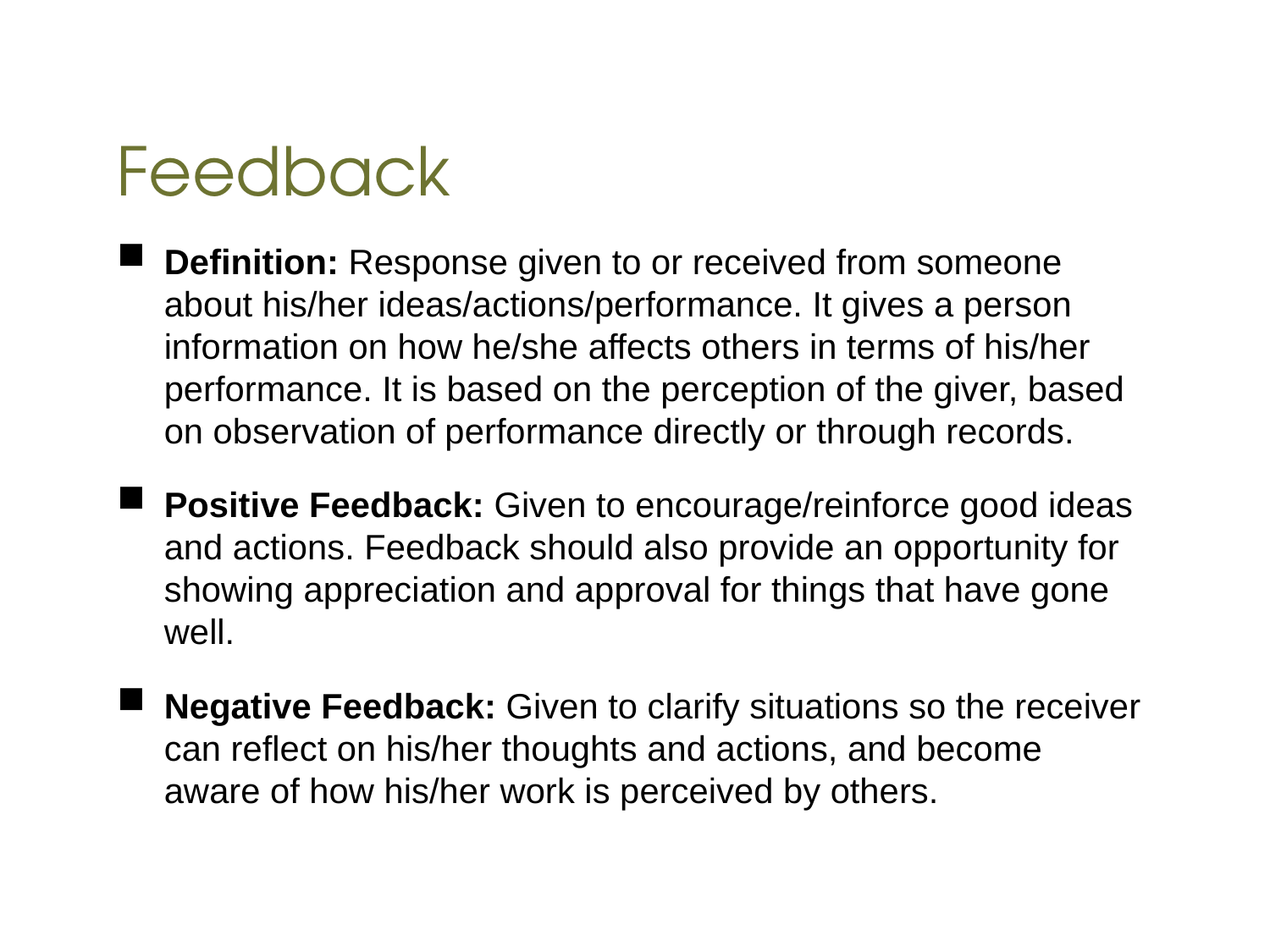

# Feedback
Definition: Response given to or received from someone about his/her ideas/actions/performance. It gives a person information on how he/she affects others in terms of his/her performance. It is based on the perception of the giver, based on observation of performance directly or through records.
Positive Feedback: Given to encourage/reinforce good ideas and actions. Feedback should also provide an opportunity for showing appreciation and approval for things that have gone well.
Negative Feedback: Given to clarify situations so the receiver can reflect on his/her thoughts and actions, and become aware of how his/her work is perceived by others.